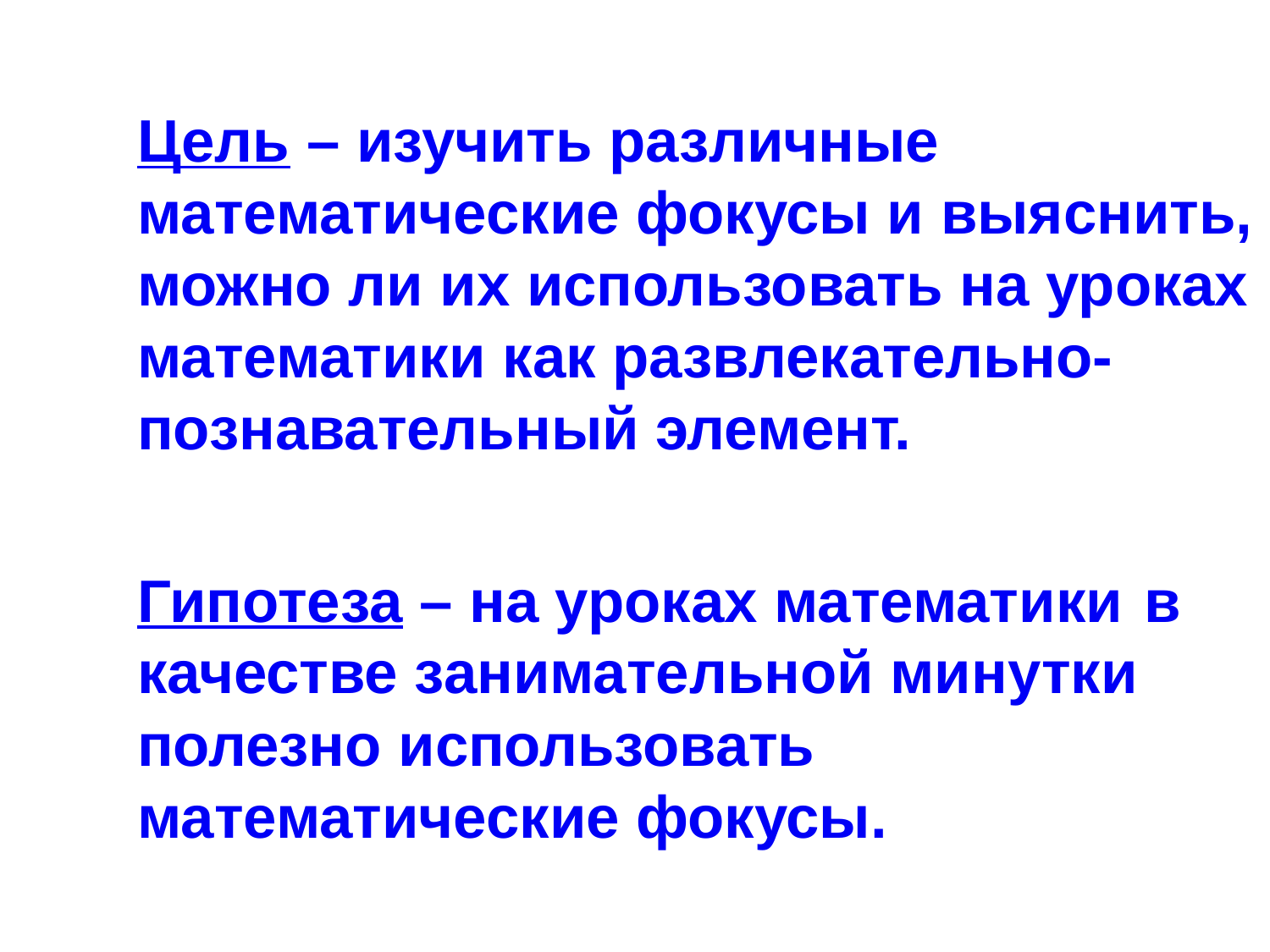

Цель – изучить различные математические фокусы и выяснить, можно ли их использовать на уроках математики как развлекательно-познавательный элемент.
Гипотеза – на уроках математики в качестве занимательной минутки полезно использовать математические фокусы.